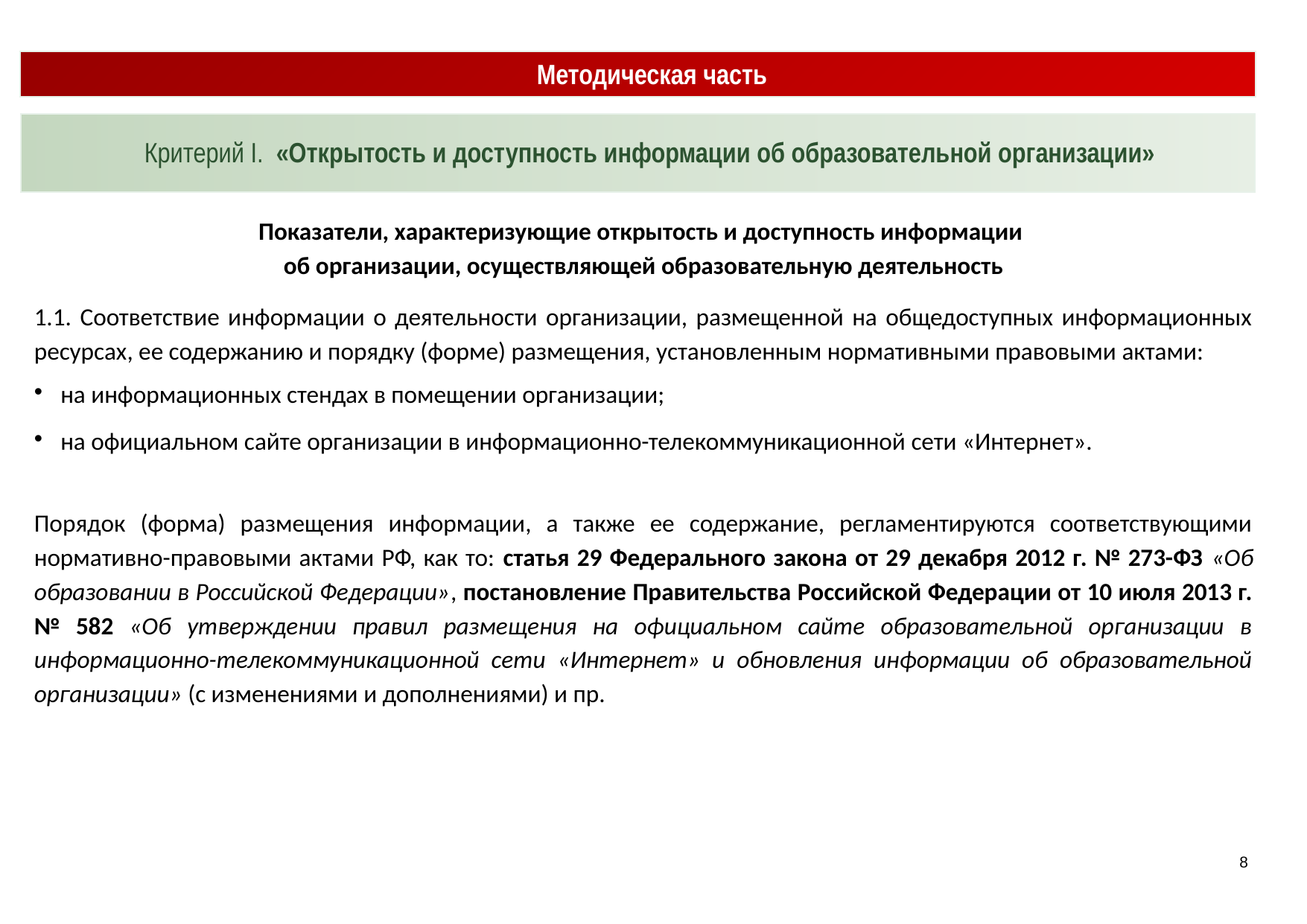

Методическая часть

Критерий I.  «Открытость и доступность информации об образовательной организации»
Показатели, характеризующие открытость и доступность информации
об организации, осуществляющей образовательную деятельность
1.1. Соответствие информации о деятельности организации, размещенной на общедоступных информационных ресурсах, ее содержанию и порядку (форме) размещения, установленным нормативными правовыми актами:
на информационных стендах в помещении организации;
на официальном сайте организации в информационно-телекоммуникационной сети «Интернет».

Порядок (форма) размещения информации, а также ее содержание, регламентируются соответствующими нормативно-правовыми актами РФ, как то: статья 29 Федерального закона от 29 декабря 2012 г. № 273-ФЗ «Об образовании в Российской Федерации», постановление Правительства Российской Федерации от 10 июля 2013 г. № 582 «Об утверждении правил размещения на официальном сайте образовательной организации в информационно-телекоммуникационной сети «Интернет» и обновления информации об образовательной организации» (с изменениями и дополнениями) и пр.

8